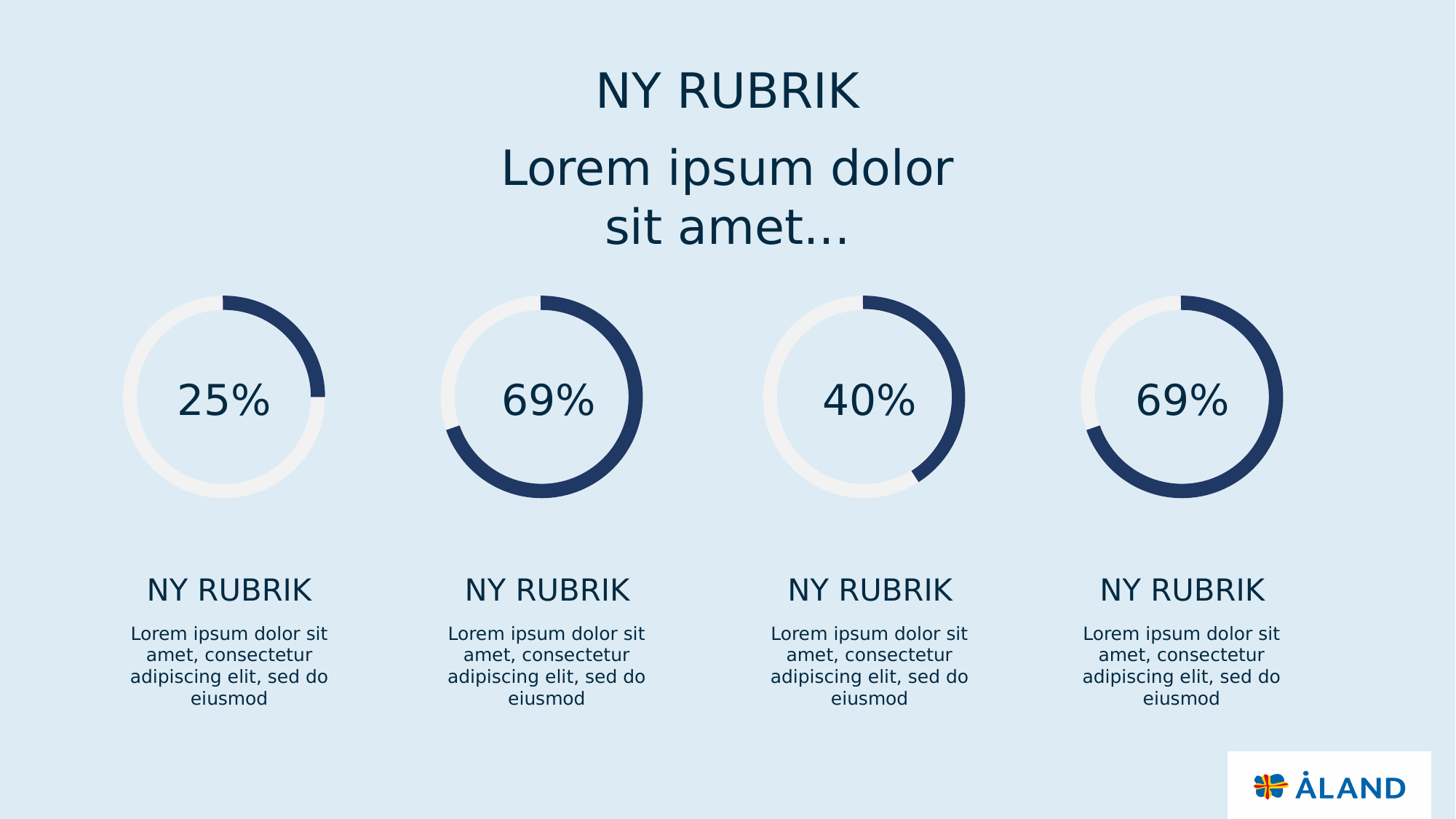

NY RUBRIK
Lorem ipsum dolor sit amet...

25%
69%
40%
69%
# NY RUBRIK
NY RUBRIK
NY RUBRIK
NY RUBRIK
Lorem ipsum dolor sit amet, consectetur adipiscing elit, sed do eiusmod
Lorem ipsum dolor sit amet, consectetur adipiscing elit, sed do eiusmod
Lorem ipsum dolor sit amet, consectetur adipiscing elit, sed do eiusmod
Lorem ipsum dolor sit amet, consectetur adipiscing elit, sed do eiusmod